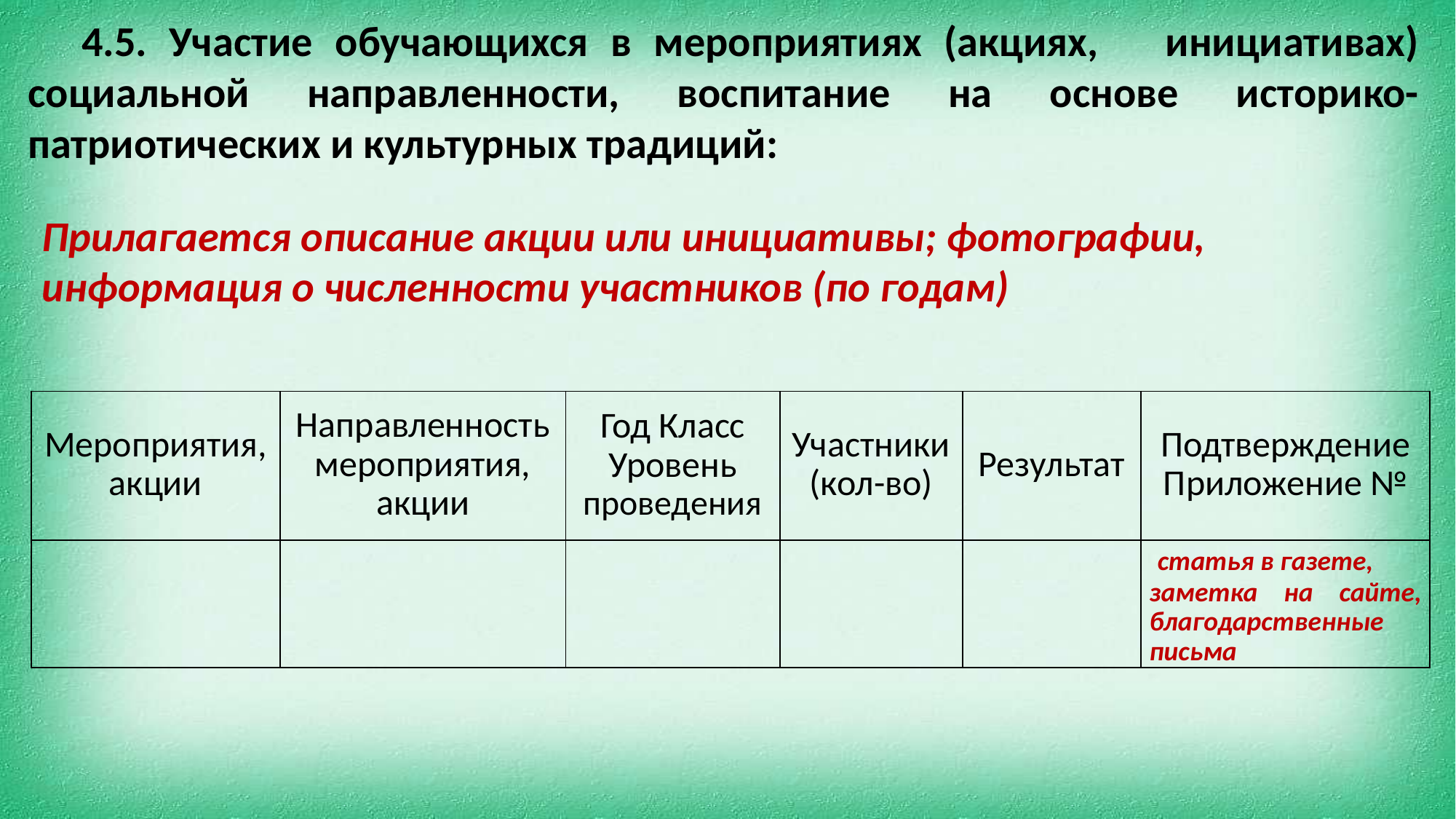

4.5. Участие обучающихся в мероприятиях (акциях,   инициативах) социальной направленности, воспитание на основе историко-патриотических и культурных традиций:
Прилагается описание акции или инициативы; фотографии, информация о численности участников (по годам)
| Мероприятия, акции | Направленность мероприятия, акции | Год Класс Уровень проведения | Участники (кол-во) | Результат | Подтверждение Приложение № |
| --- | --- | --- | --- | --- | --- |
|  |  |  |  |  | статья в газете, заметка на сайте, благодарственные письма |